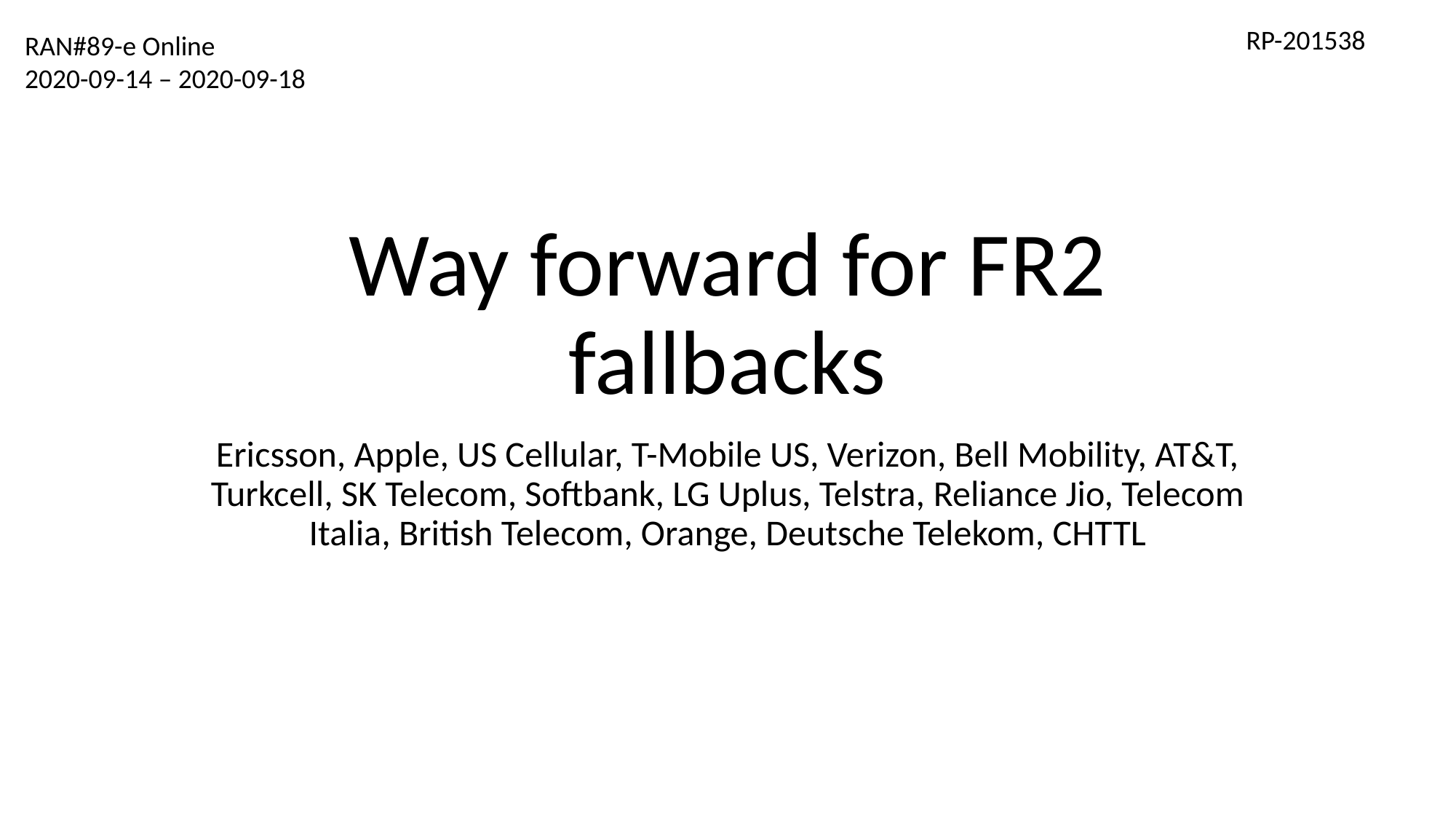

RP-201538
RAN#89-e Online
2020-09-14 – 2020-09-18
# Way forward for FR2 fallbacks
Ericsson, Apple, US Cellular, T-Mobile US, Verizon, Bell Mobility, AT&T, Turkcell, SK Telecom, Softbank, LG Uplus, Telstra, Reliance Jio, Telecom Italia, British Telecom, Orange, Deutsche Telekom, CHTTL